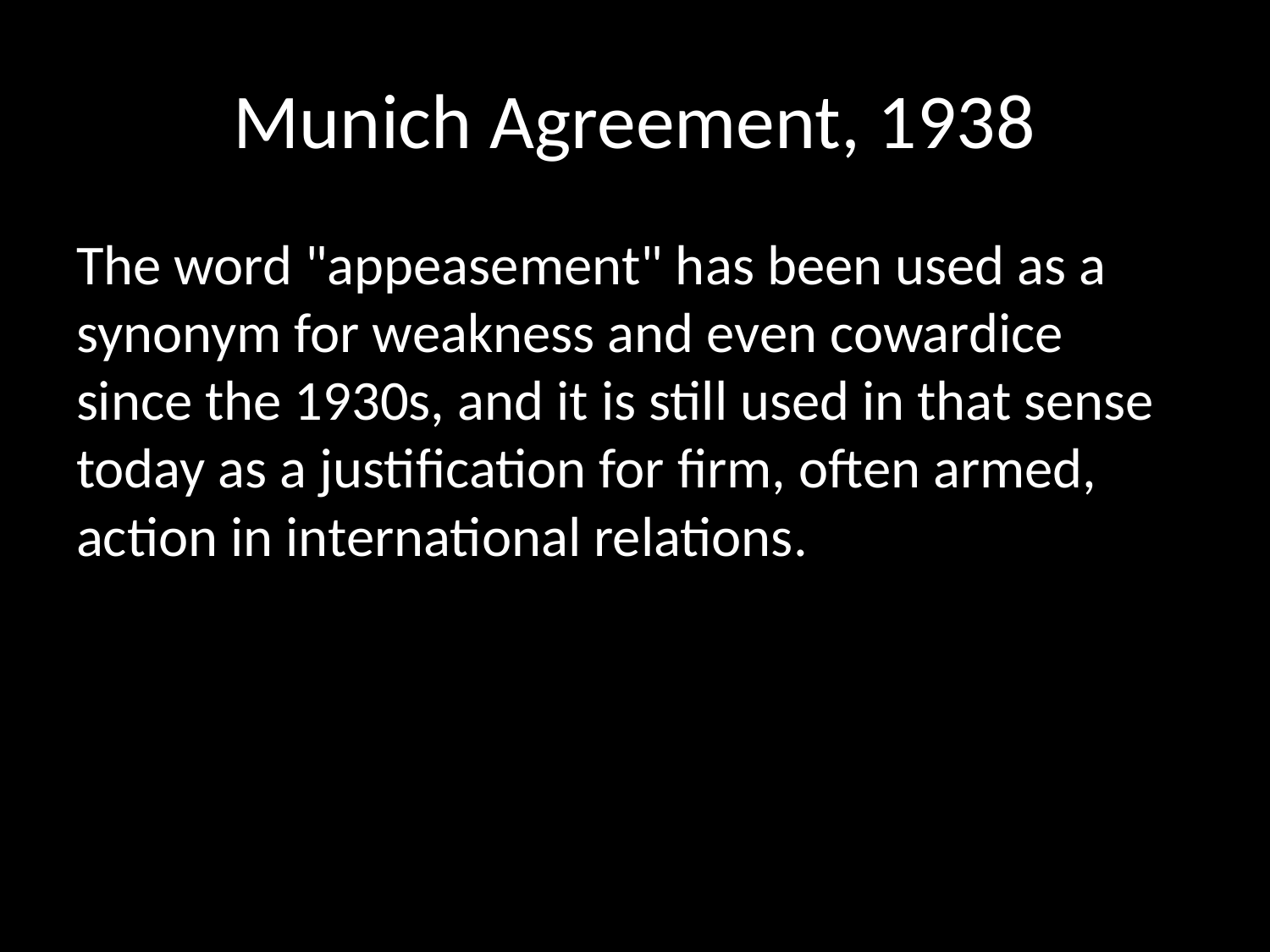

# Munich Agreement, 1938
The word "appeasement" has been used as a synonym for weakness and even cowardice since the 1930s, and it is still used in that sense today as a justification for firm, often armed, action in international relations.